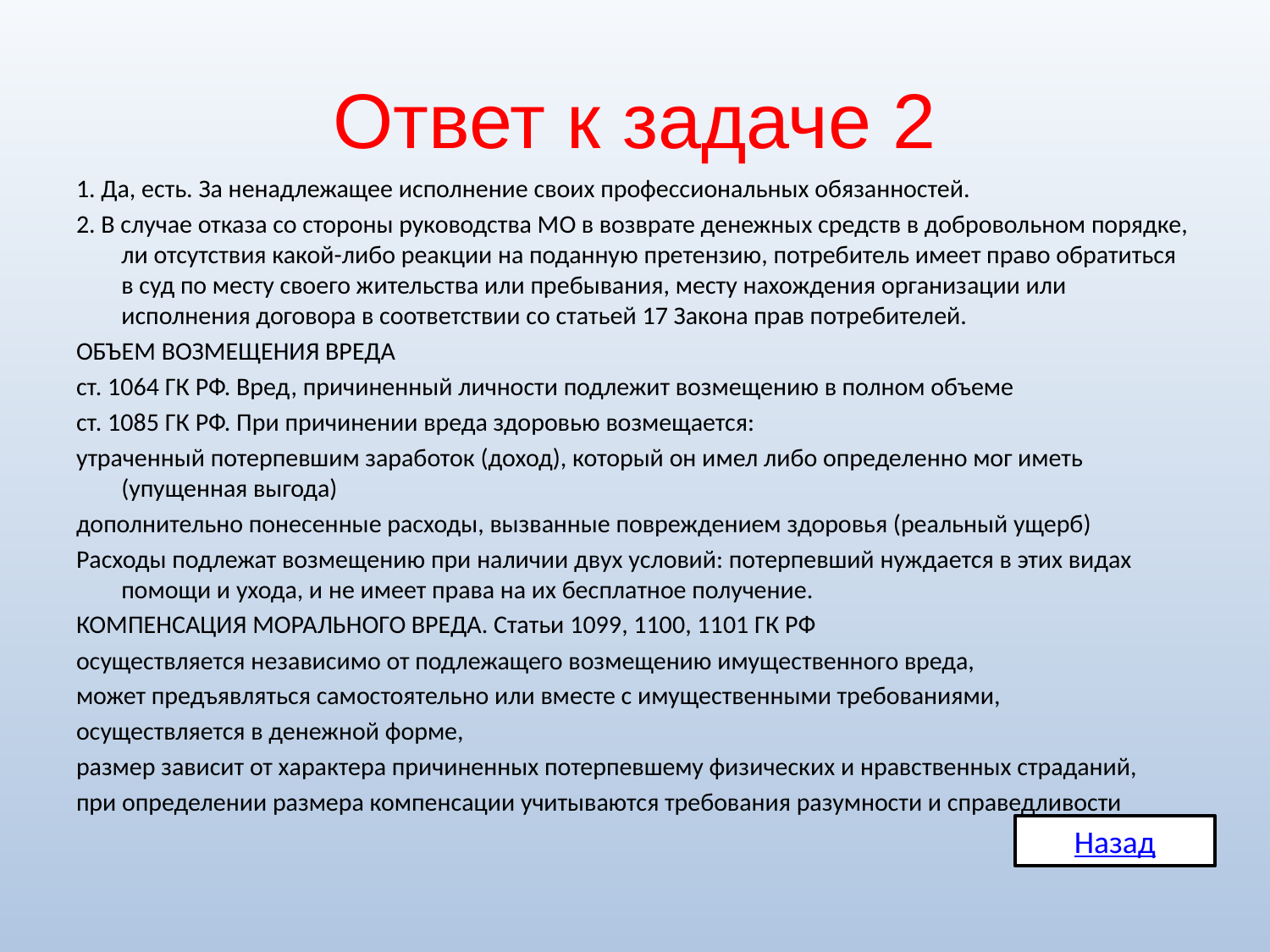

# Ответ к задаче 2
1. Да, есть. За ненадлежащее исполнение своих профессиональных обязанностей.
2. В случае отказа со стороны руководства МО в возврате денежных средств в добровольном порядке, ли отсутствия какой-либо реакции на поданную претензию, потребитель имеет право обратиться в суд по месту своего жительства или пребывания, месту нахождения организации или исполнения договора в соответствии со статьей 17 Закона прав потребителей.
ОБЪЕМ ВОЗМЕЩЕНИЯ ВРЕДА
ст. 1064 ГК РФ. Вред, причиненный личности подлежит возмещению в полном объеме
ст. 1085 ГК РФ. При причинении вреда здоровью возмещается:
утраченный потерпевшим заработок (доход), который он имел либо определенно мог иметь (упущенная выгода)
дополнительно понесенные расходы, вызванные повреждением здоровья (реальный ущерб)
Расходы подлежат возмещению при наличии двух условий: потерпевший нуждается в этих видах помощи и ухода, и не имеет права на их бесплатное получение.
КОМПЕНСАЦИЯ МОРАЛЬНОГО ВРЕДА. Статьи 1099, 1100, 1101 ГК РФ
осуществляется независимо от подлежащего возмещению имущественного вреда,
может предъявляться самостоятельно или вместе с имущественными требованиями,
осуществляется в денежной форме,
размер зависит от характера причиненных потерпевшему физических и нравственных страданий,
при определении размера компенсации учитываются требования разумности и справедливости

Назад